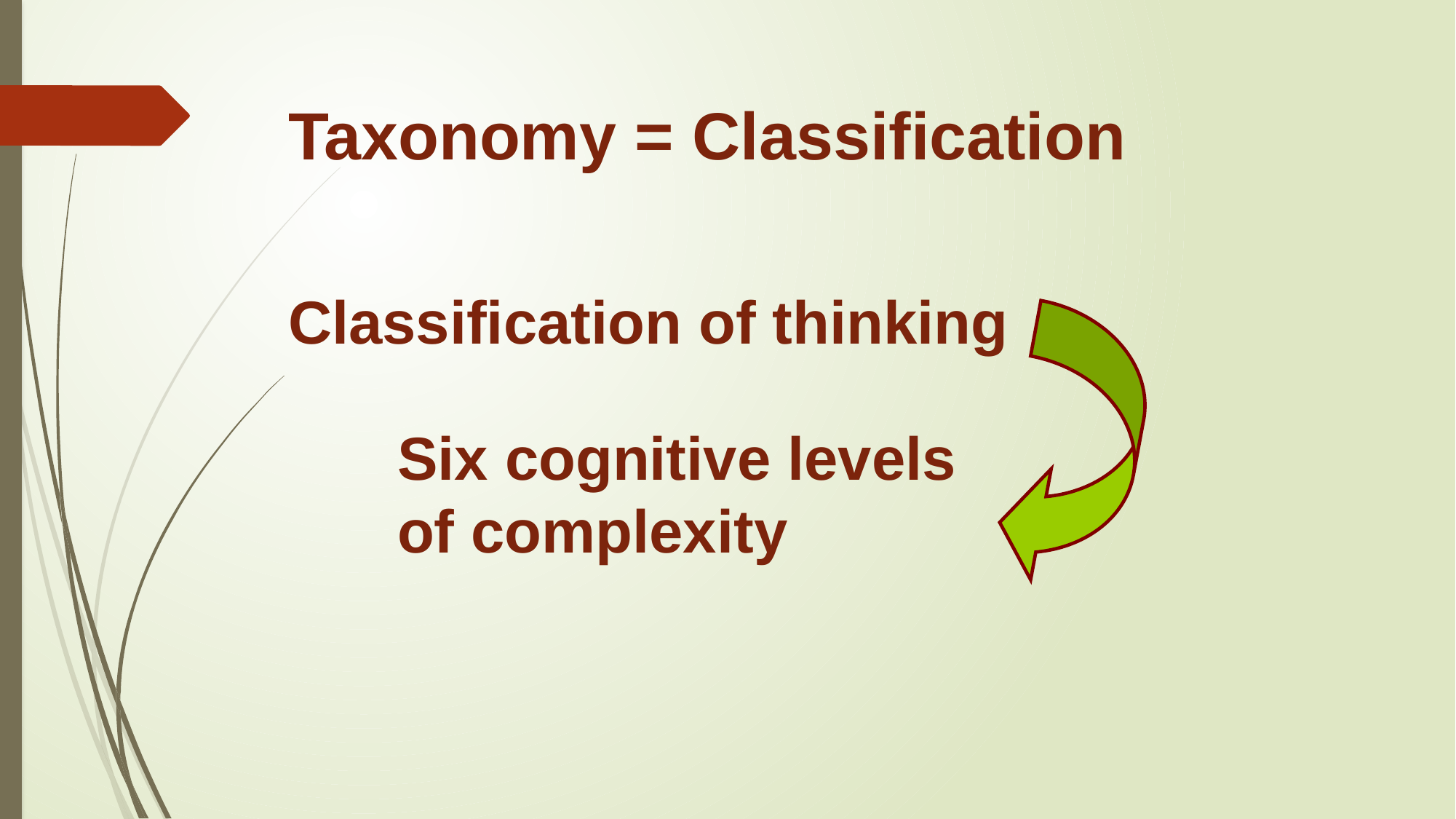

Taxonomy = Classification

	Classification of thinking

		Six cognitive levels
	of complexity